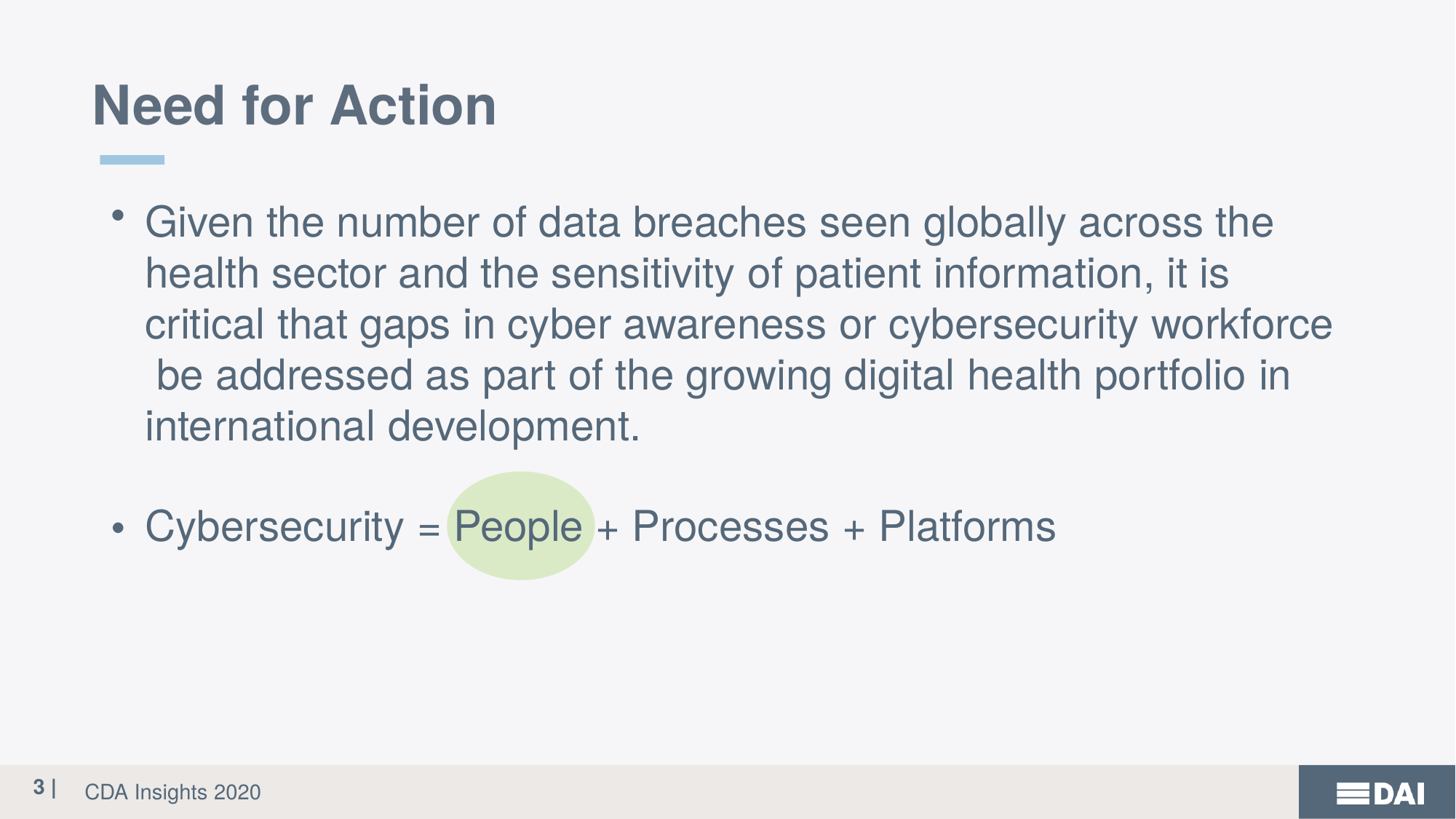

# Need for Action
Given the number of data breaches seen globally across the  health sector and the sensitivity of patient information, it is  critical that gaps in cyber awareness or cybersecurity workforce  be addressed as part of the growing digital health portfolio in  international development.

Cybersecurity = People + Processes + Platforms

3 |
CDA Insights 2020